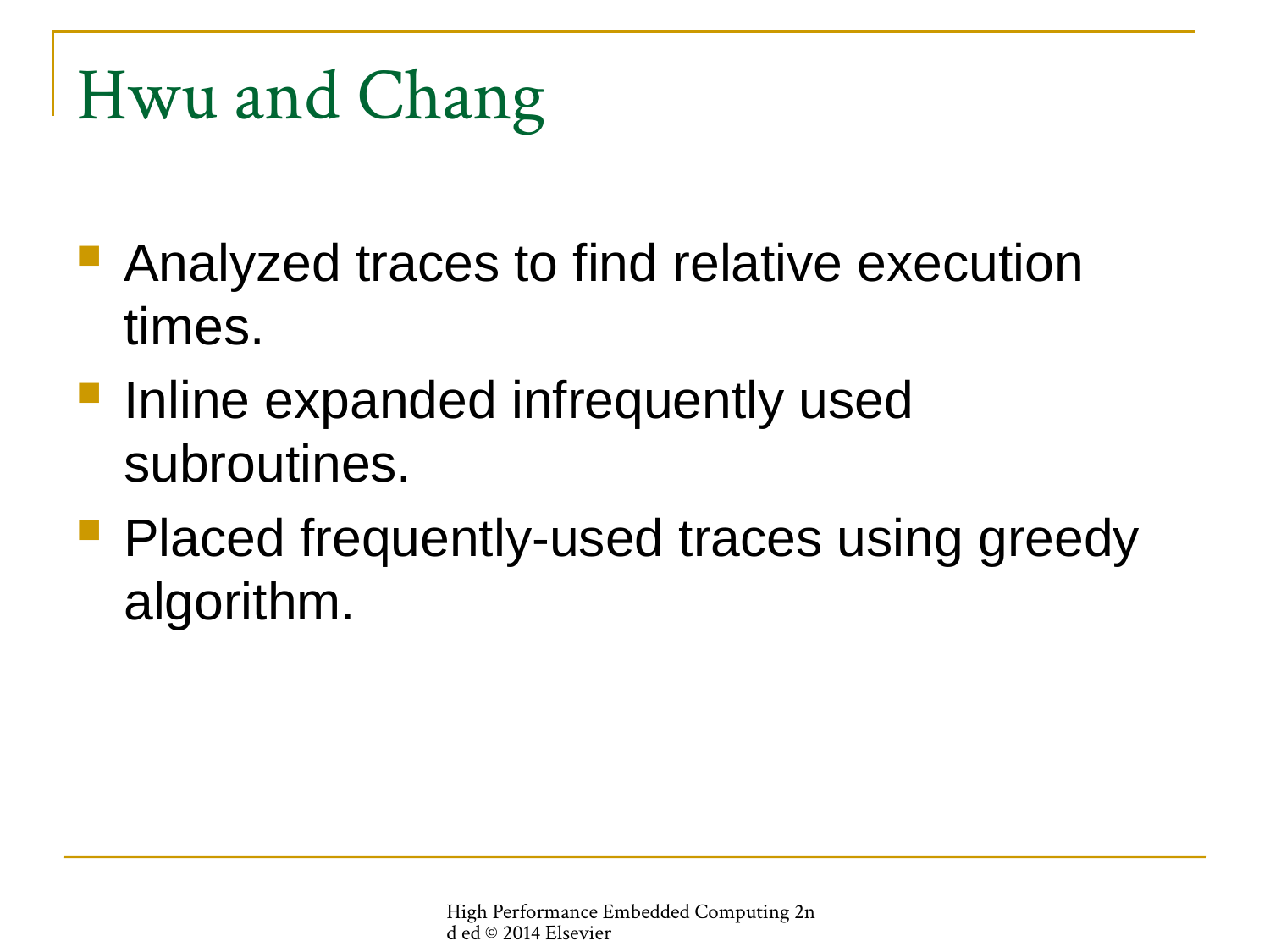

# Hwu and Chang
Analyzed traces to find relative execution times.
Inline expanded infrequently used subroutines.
Placed frequently-used traces using greedy algorithm.
High Performance Embedded Computing 2nd ed © 2014 Elsevier